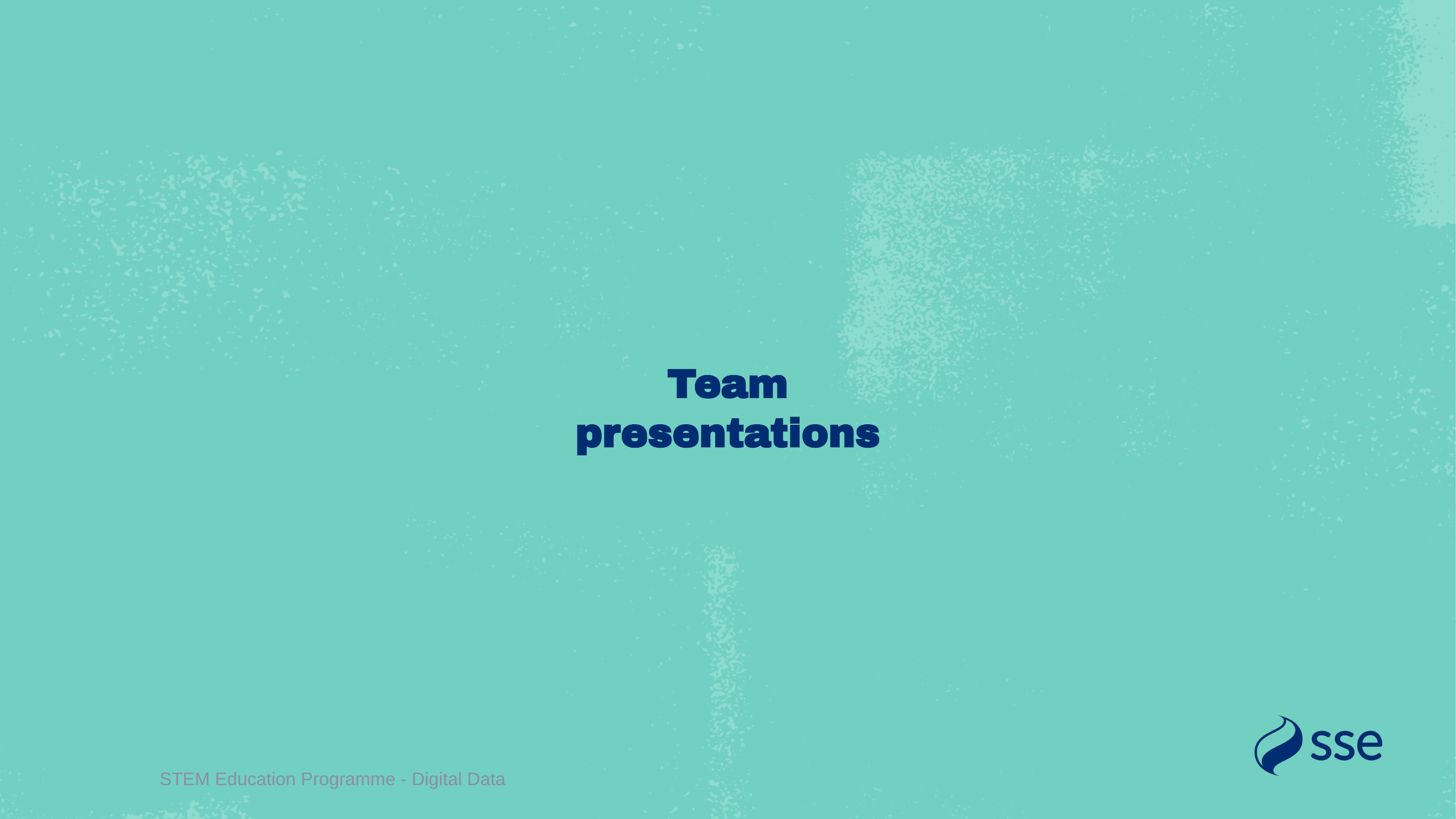

Team
presentations

STEM Education Programme - Digital Data